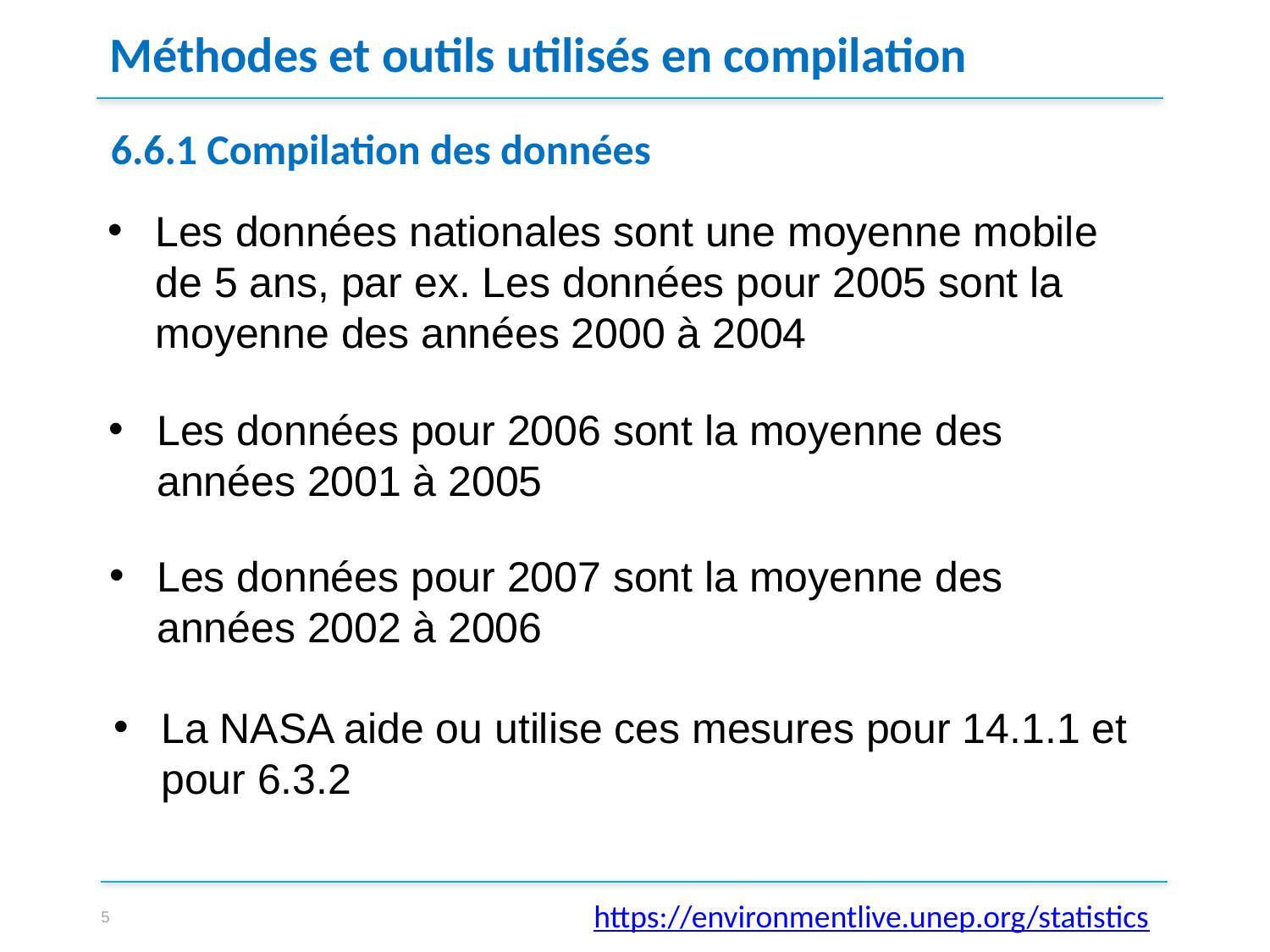

Méthodes et outils utilisés en compilation
6.6.1 Compilation des données
Les données nationales sont une moyenne mobile de 5 ans, par ex. Les données pour 2005 sont la moyenne des années 2000 à 2004
Les données pour 2006 sont la moyenne des années 2001 à 2005
What is SDMX?
Les données pour 2007 sont la moyenne des années 2002 à 2006
La NASA aide ou utilise ces mesures pour 14.1.1 et pour 6.3.2
5
https://environmentlive.unep.org/statistics
Cela consiste en: